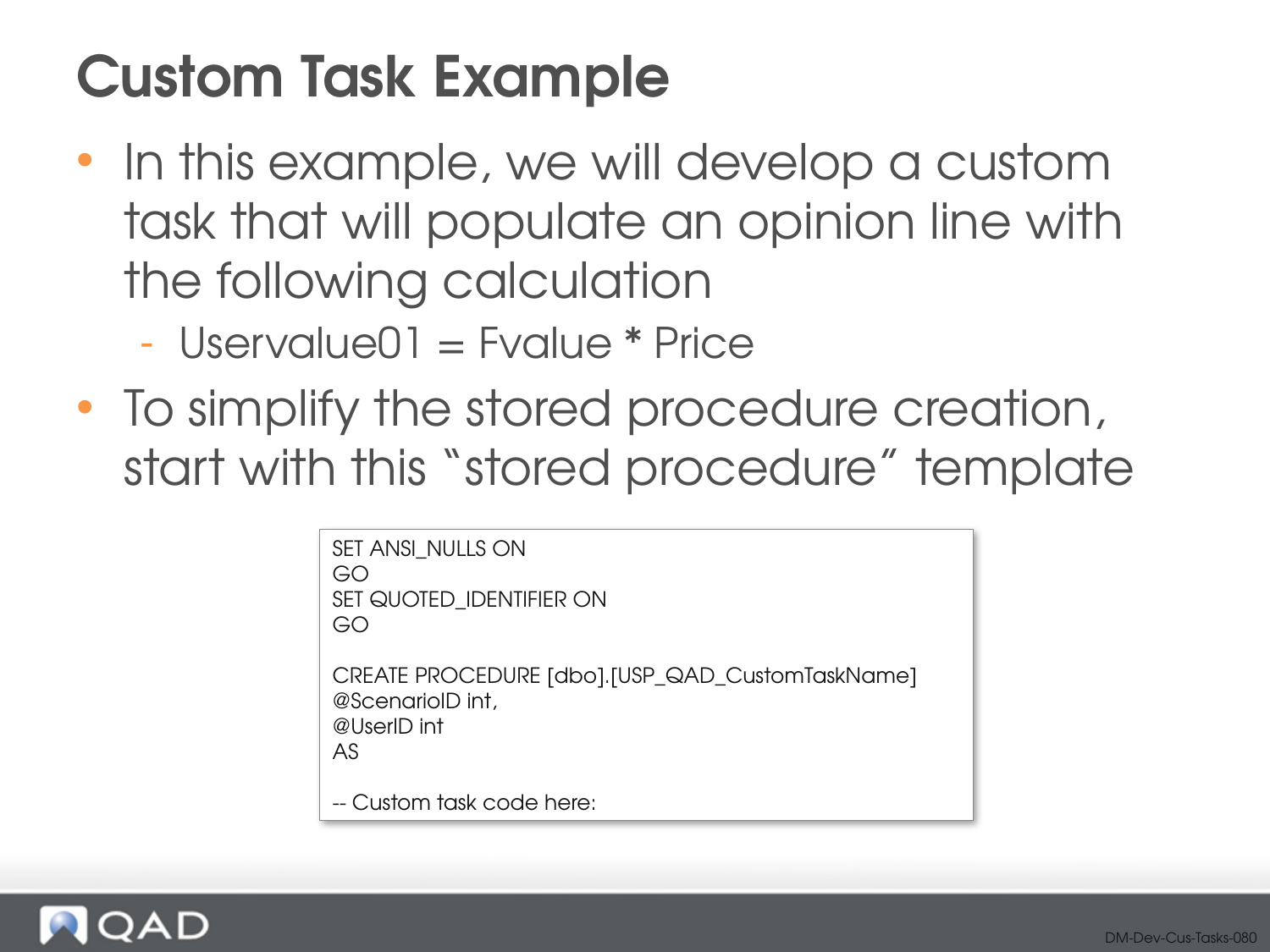

# Custom Task Example
In this example, we will develop a custom task that will populate an opinion line with the following calculation
Uservalue01 = Fvalue * Price
To simplify the stored procedure creation, start with this “stored procedure” template
SET ANSI_NULLS ON
GO
SET QUOTED_IDENTIFIER ON
GO

CREATE PROCEDURE [dbo].[USP_QAD_CustomTaskName]
@ScenarioID int,
@UserID int
AS

-- Custom task code here:
DM-Dev-Cus-Tasks-080